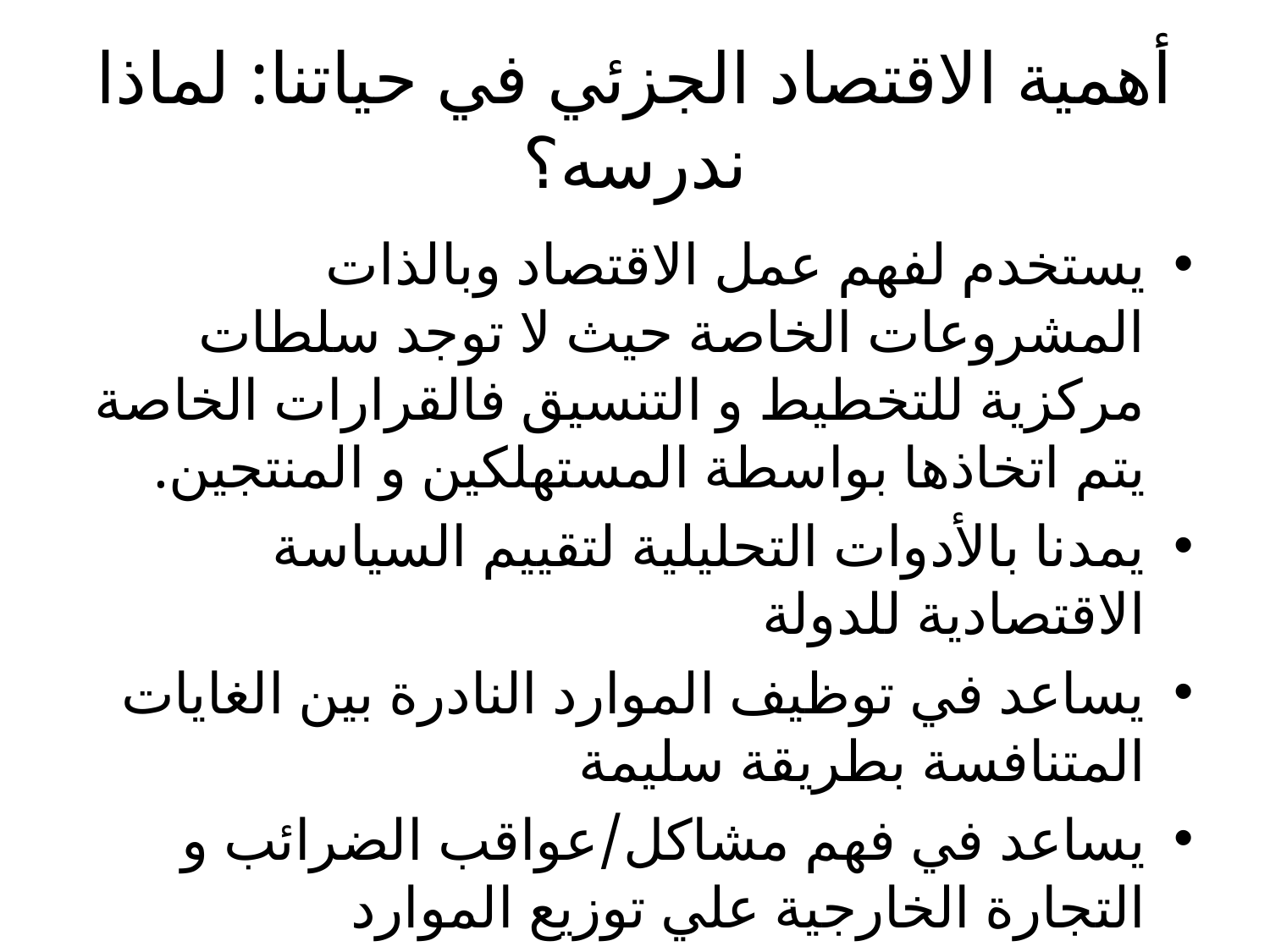

# أهمية الاقتصاد الجزئي في حياتنا: لماذا ندرسه؟
يستخدم لفهم عمل الاقتصاد وبالذات المشروعات الخاصة حيث لا توجد سلطات مركزية للتخطيط و التنسيق فالقرارات الخاصة يتم اتخاذها بواسطة المستهلكين و المنتجين.
يمدنا بالأدوات التحليلية لتقييم السياسة الاقتصادية للدولة
يساعد في توظيف الموارد النادرة بين الغايات المتنافسة بطريقة سليمة
يساعد في فهم مشاكل/عواقب الضرائب و التجارة الخارجية علي توزيع الموارد